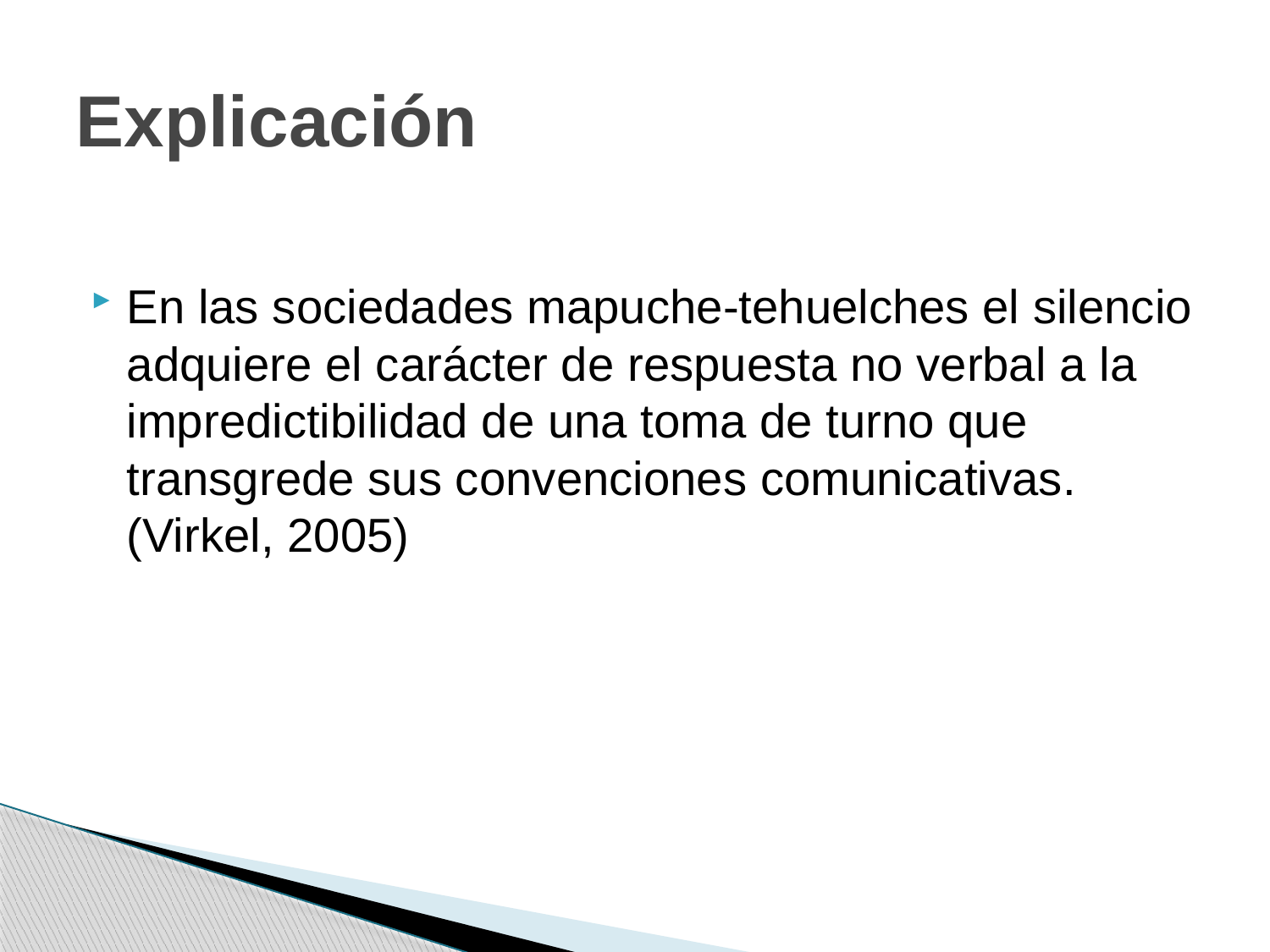

# Explicación

En las sociedades mapuche-tehuelches el silencio adquiere el carácter de respuesta no verbal a la impredictibilidad de una toma de turno que transgrede sus convenciones comunicativas. (Virkel, 2005)